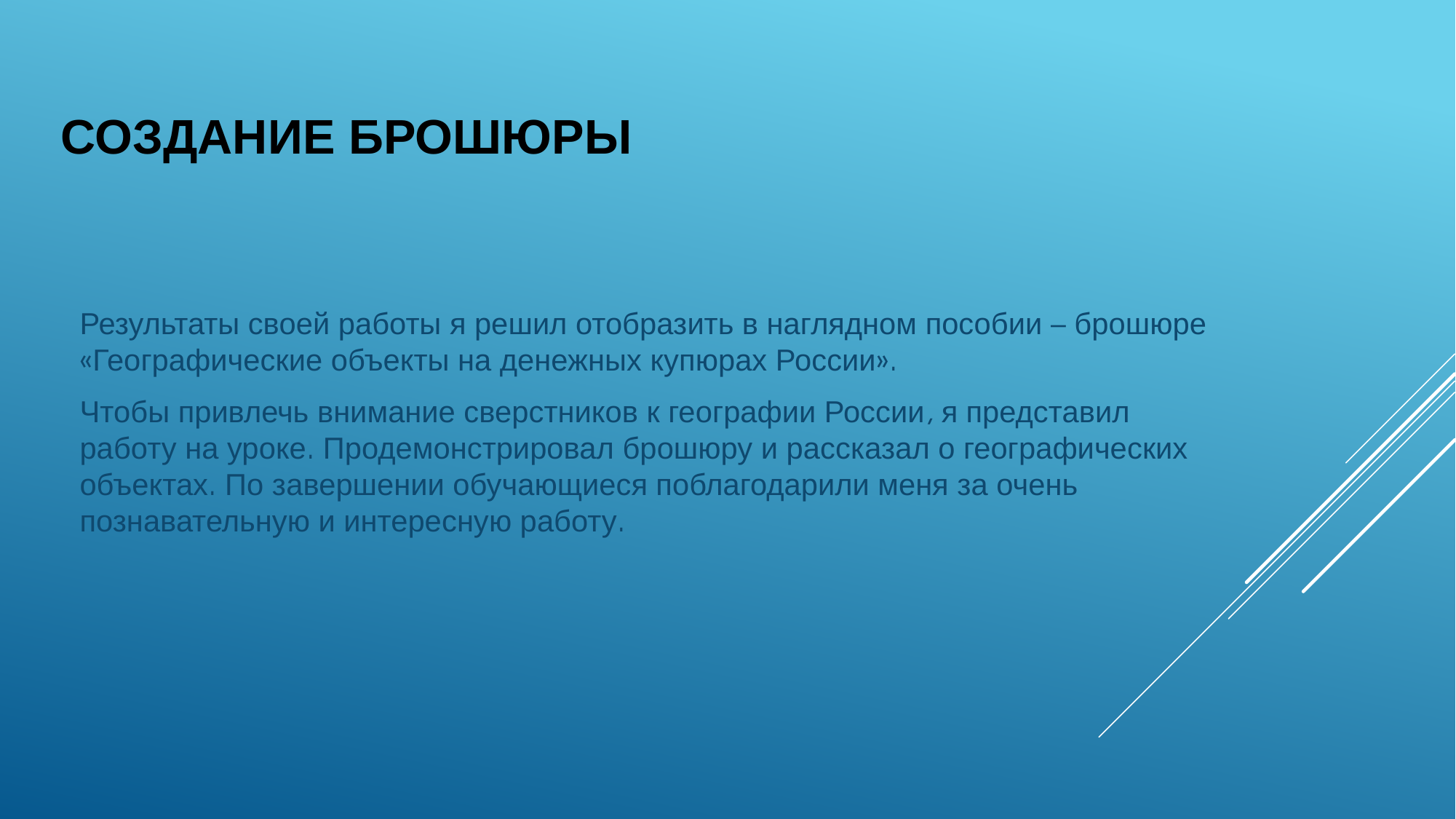

# Создание брошюры
Результаты своей работы я решил отобразить в наглядном пособии – брошюре «Географические объекты на денежных купюрах России».
Чтобы привлечь внимание сверстников к географии России, я представил работу на уроке. Продемонстрировал брошюру и рассказал о географических объектах. По завершении обучающиеся поблагодарили меня за очень познавательную и интересную работу.